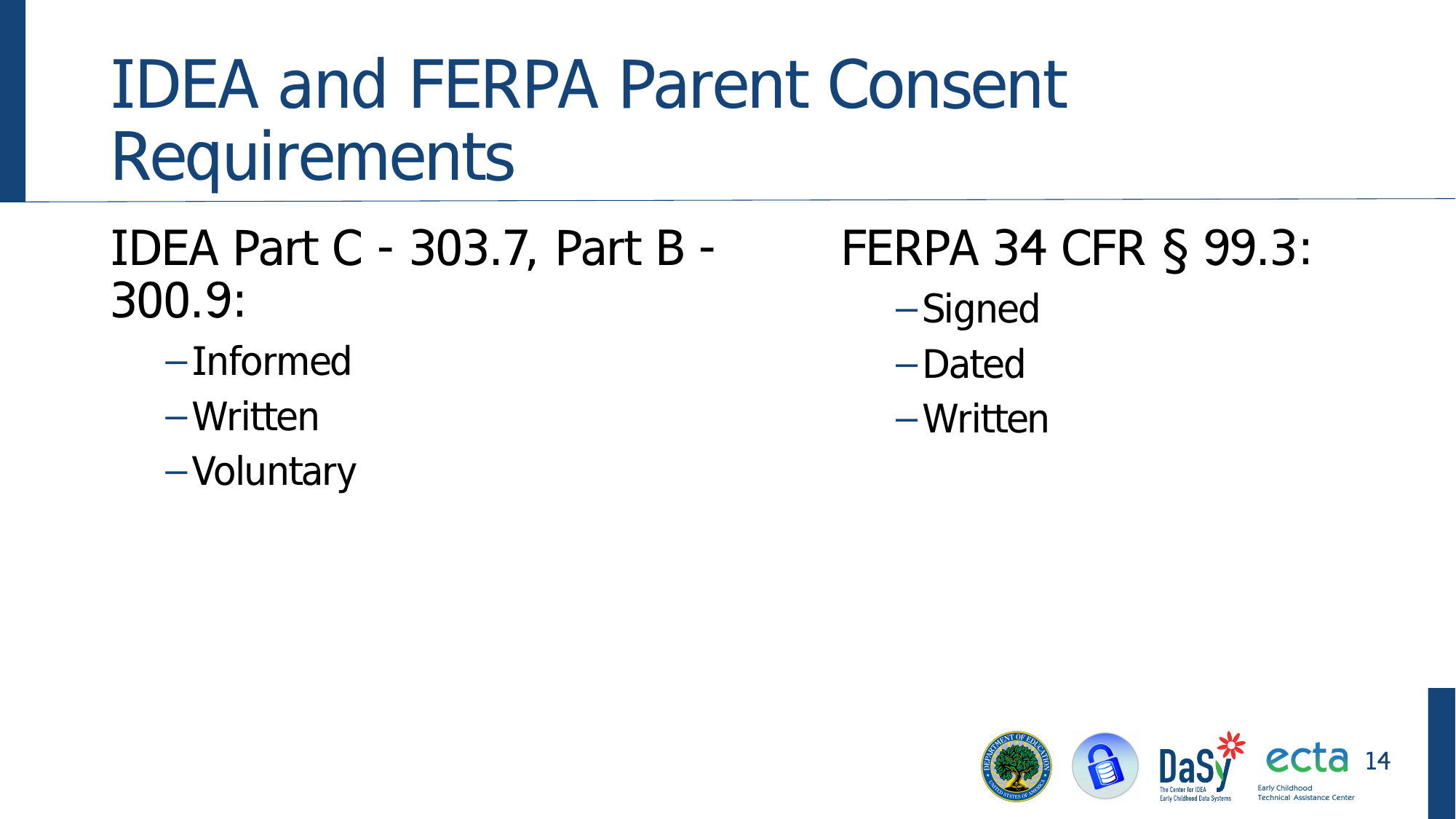

# IDEA and FERPA Parent Consent Requirements
IDEA Part C - 303.7, Part B - 300.9:
Informed
Written
Voluntary
FERPA 34 CFR § 99.3:
Signed
Dated
Written